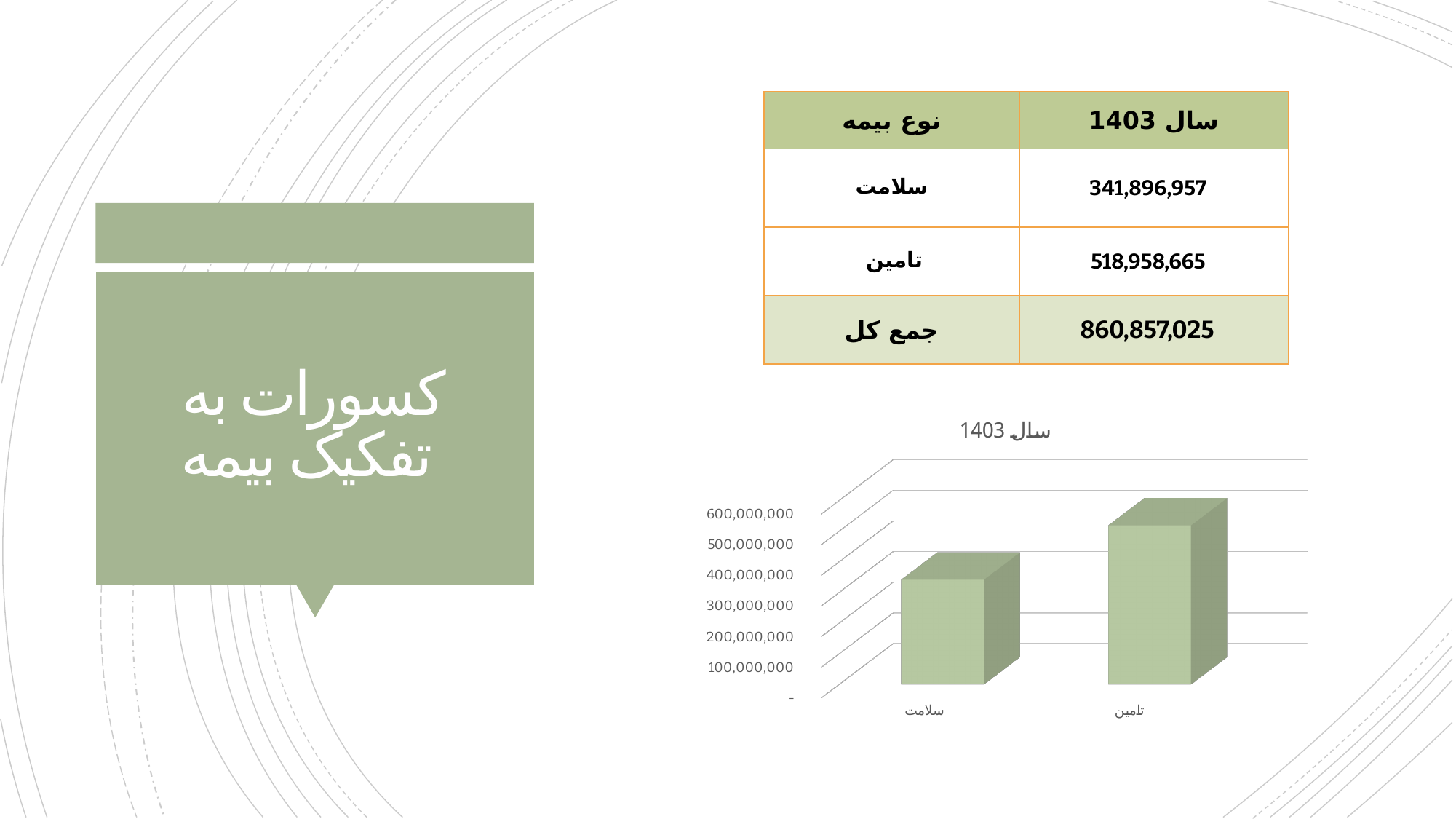

| نوع بیمه | سال 1403 |
| --- | --- |
| سلامت | 341,896,957 |
| تامین | 518,958,665 |
| جمع کل | 860,857,025 |
# کسورات به تفکیک بیمه

[unsupported chart]